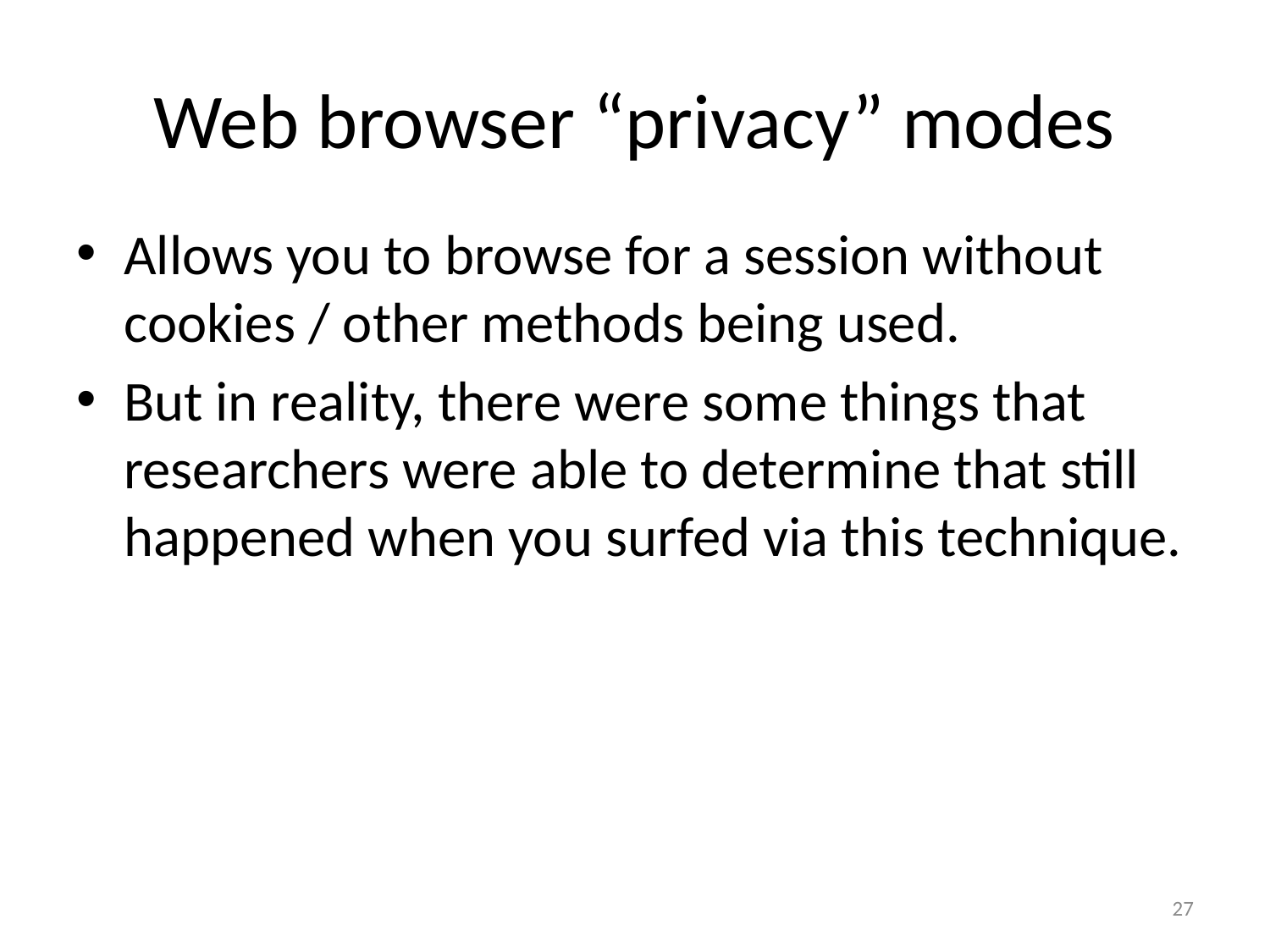

# Web browser “privacy” modes
Allows you to browse for a session without cookies / other methods being used.
But in reality, there were some things that researchers were able to determine that still happened when you surfed via this technique.
27